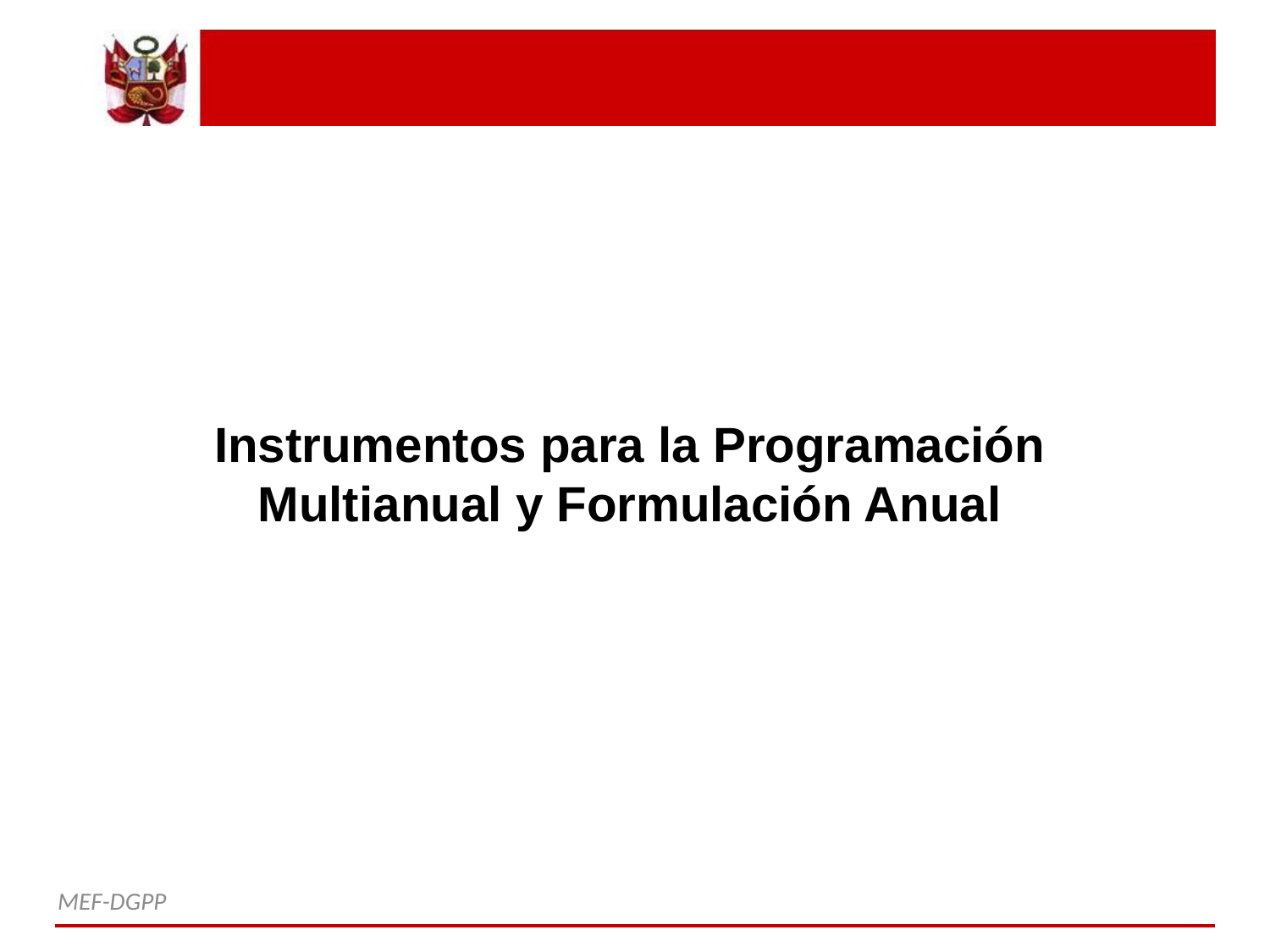

Instrumentos para la Programación Multianual y Formulación Anual
MEF-DGPP